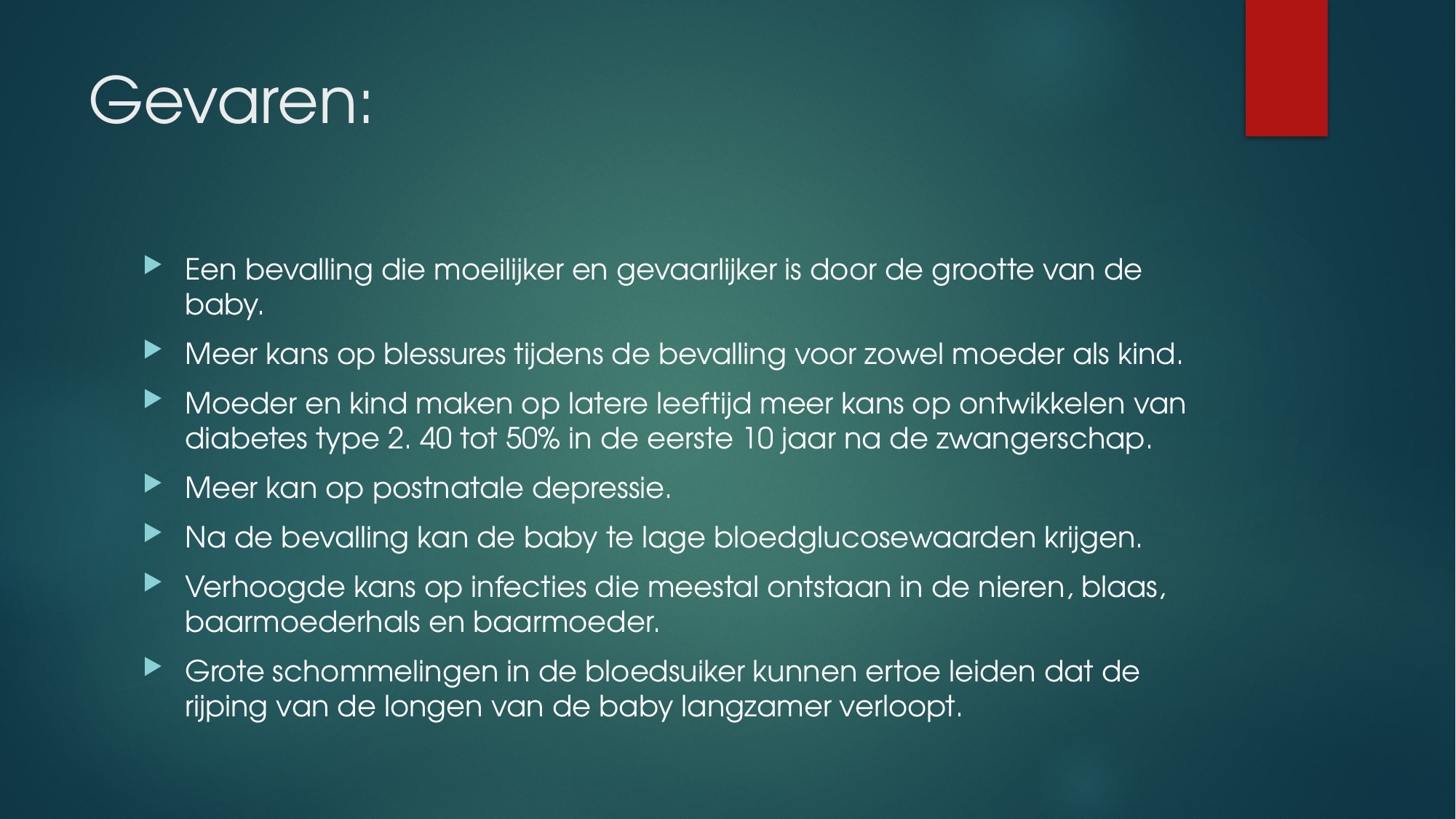

# Gevaren:
Een bevalling die moeilijker en gevaarlijker is door de grootte van de baby.
Meer kans op blessures tijdens de bevalling voor zowel moeder als kind.
Moeder en kind maken op latere leeftijd meer kans op ontwikkelen van diabetes type 2. 40 tot 50% in de eerste 10 jaar na de zwangerschap.
Meer kan op postnatale depressie.
Na de bevalling kan de baby te lage bloedglucosewaarden krijgen.
Verhoogde kans op infecties die meestal ontstaan in de nieren, blaas, baarmoederhals en baarmoeder.
Grote schommelingen in de bloedsuiker kunnen ertoe leiden dat de rijping van de longen van de baby langzamer verloopt.